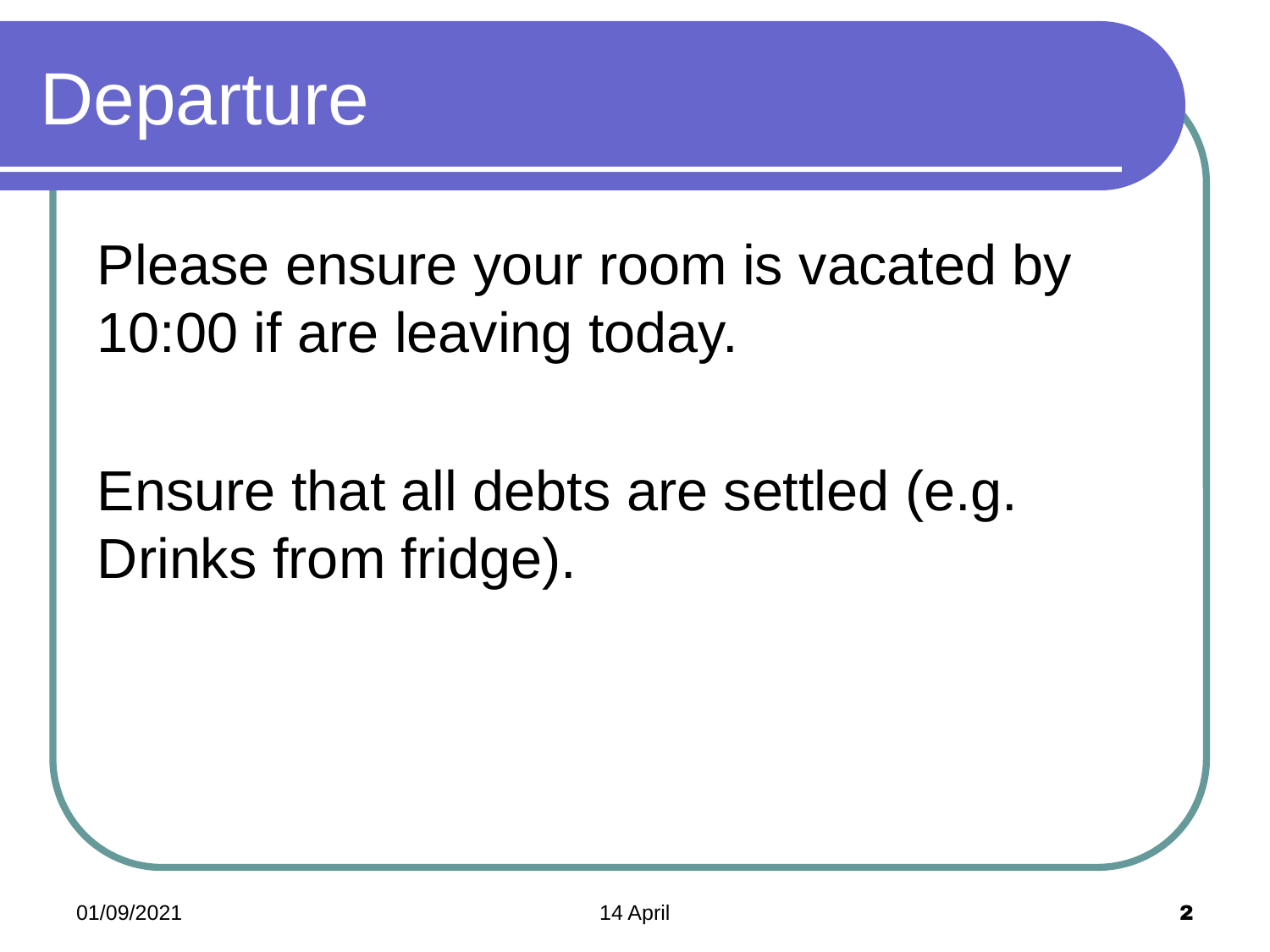

# Departure
Please ensure your room is vacated by 10:00 if are leaving today.

Ensure that all debts are settled (e.g. Drinks from fridge).
01/09/2021
14 April
2